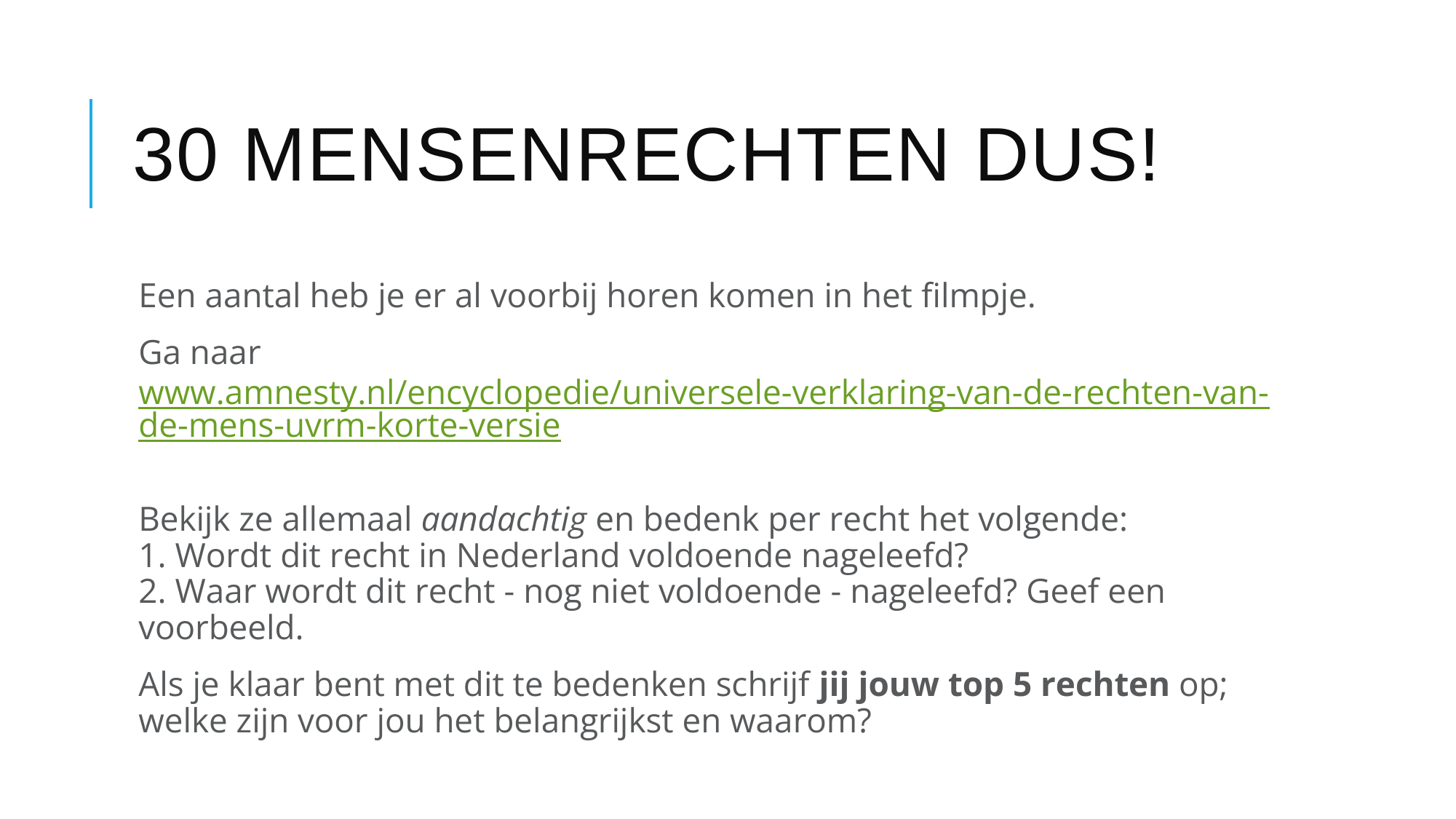

# 30 mensenrechten dus!
Een aantal heb je er al voorbij horen komen in het filmpje.
Ga naar www.amnesty.nl/encyclopedie/universele-verklaring-van-de-rechten-van-de-mens-uvrm-korte-versie
Bekijk ze allemaal aandachtig en bedenk per recht het volgende:
1. Wordt dit recht in Nederland voldoende nageleefd? 
2. Waar wordt dit recht - nog niet voldoende - nageleefd? Geef een voorbeeld.
Als je klaar bent met dit te bedenken schrijf jij jouw top 5 rechten op; welke zijn voor jou het belangrijkst en waarom?